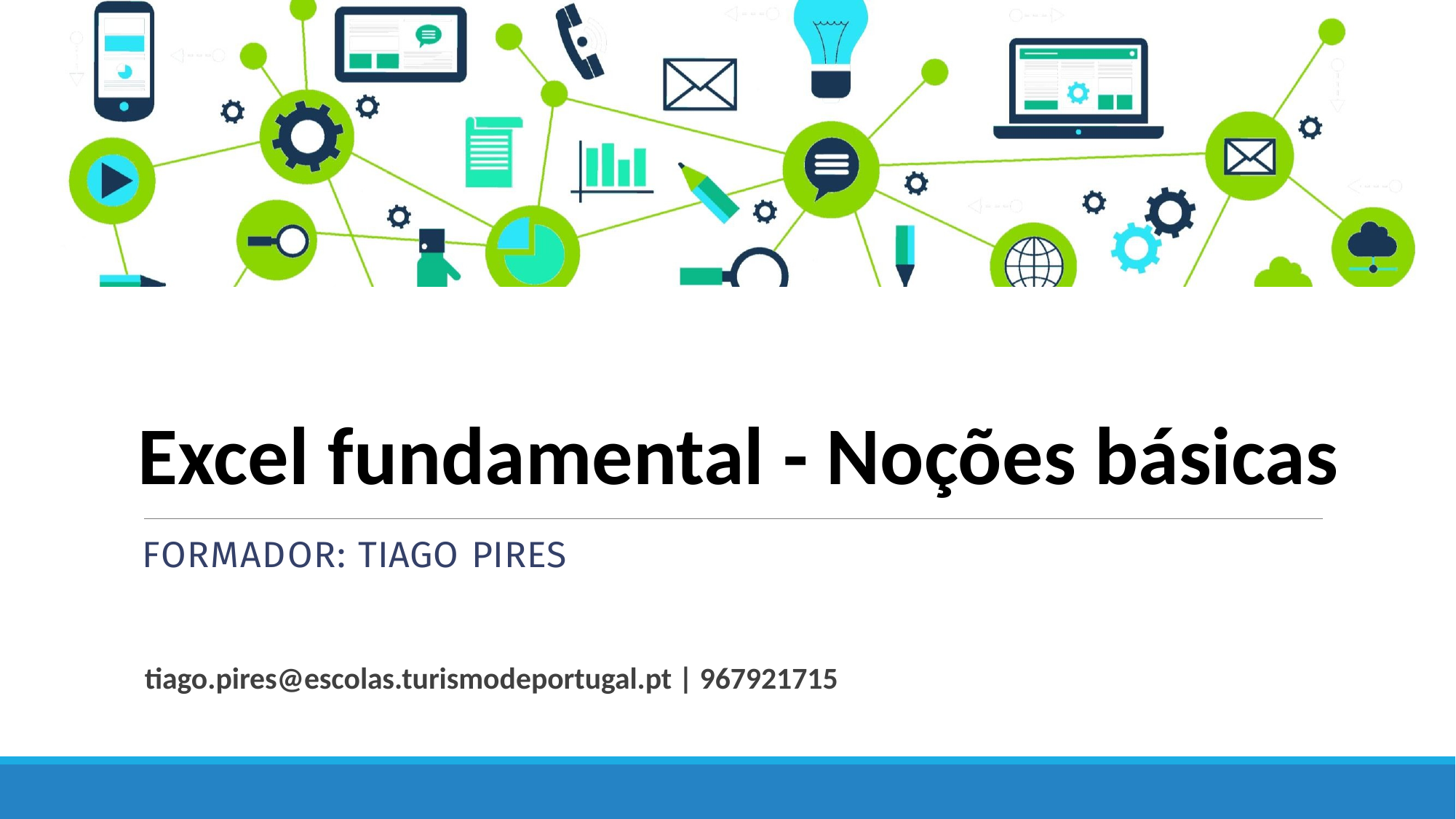

Excel fundamental - Noções básicas

FORMADOR: TIAGO PIRES

tiago.pires@escolas.turismodeportugal.pt | 967921715